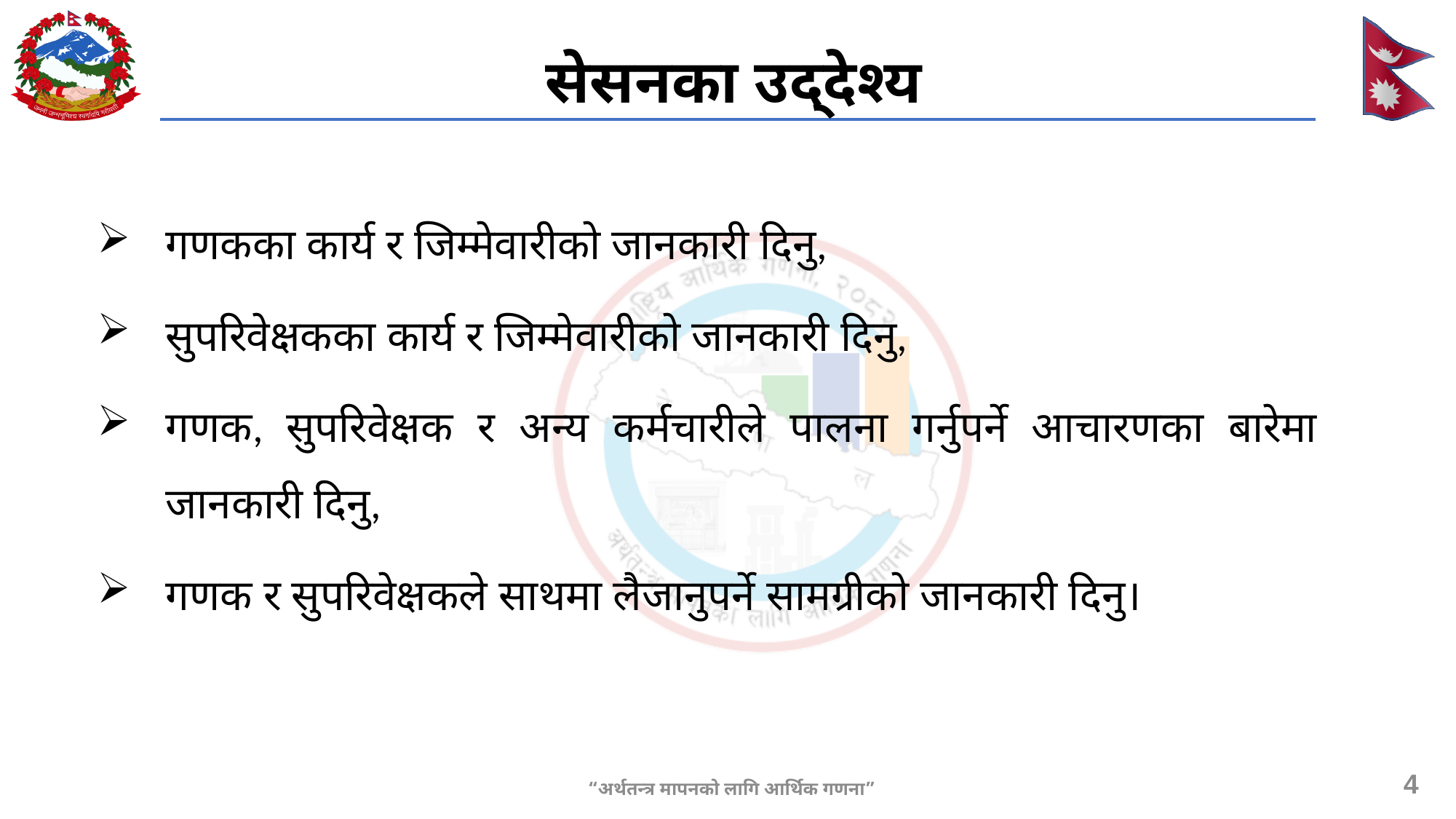

# सेसनका उद्देश्य
गणकका कार्य र जिम्मेवारीको जानकारी दिनु,
सुपरिवेक्षकका कार्य र जिम्मेवारीको जानकारी दिनु,
गणक, सुपरिवेक्षक र अन्य कर्मचारीले पालना गर्नुपर्ने आचारणका बारेमा जानकारी दिनु,
गणक र सुपरिवेक्षकले साथमा लैजानुपर्ने सामग्रीको जानकारी दिनु।

4
“अर्थतन्त्र मापनको लागि आर्थिक गणना”